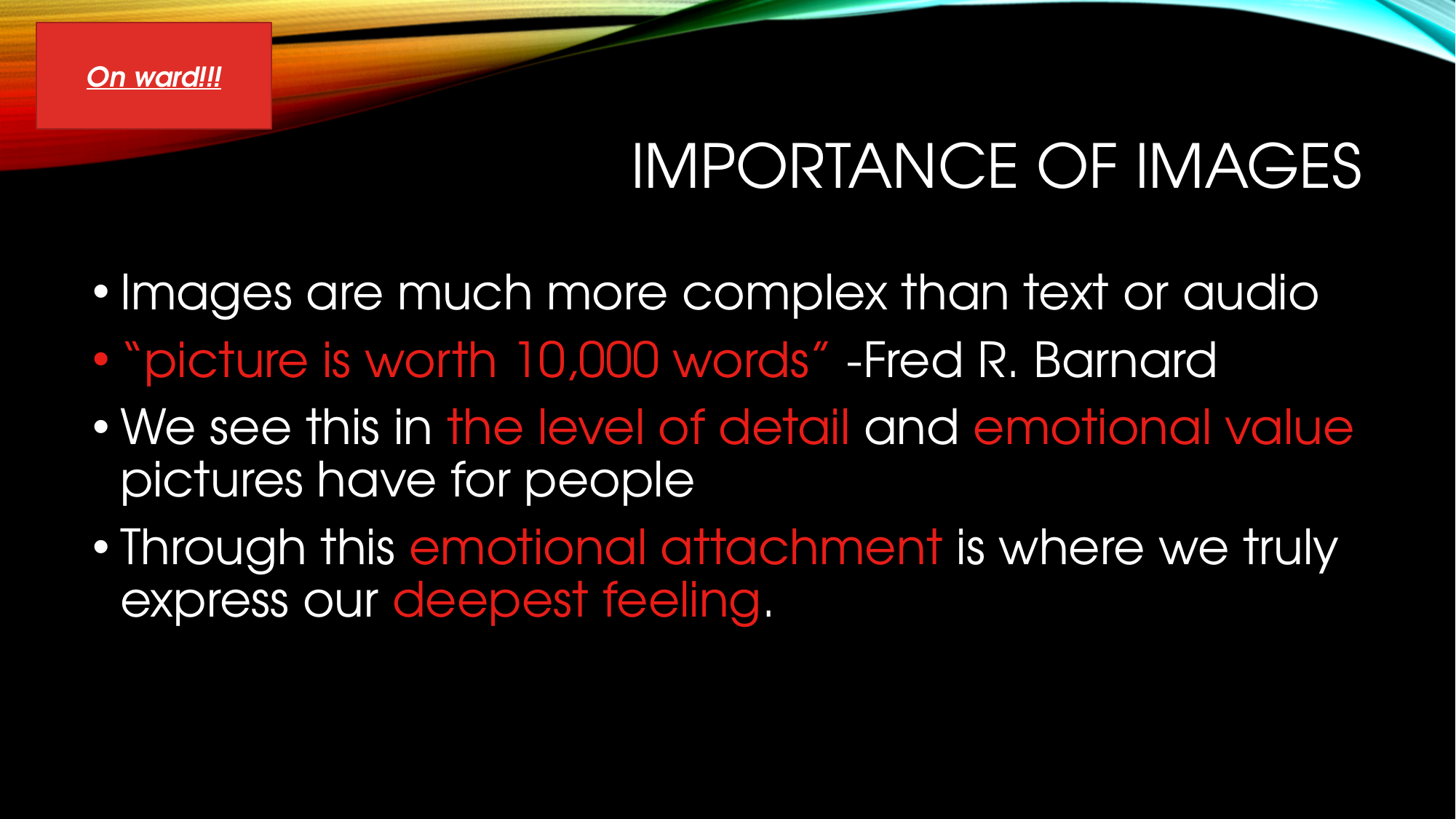

On ward!!!
# Importance of Images
Images are much more complex than text or audio
“picture is worth 10,000 words” -Fred R. Barnard
We see this in the level of detail and emotional value pictures have for people
Through this emotional attachment is where we truly express our deepest feeling.